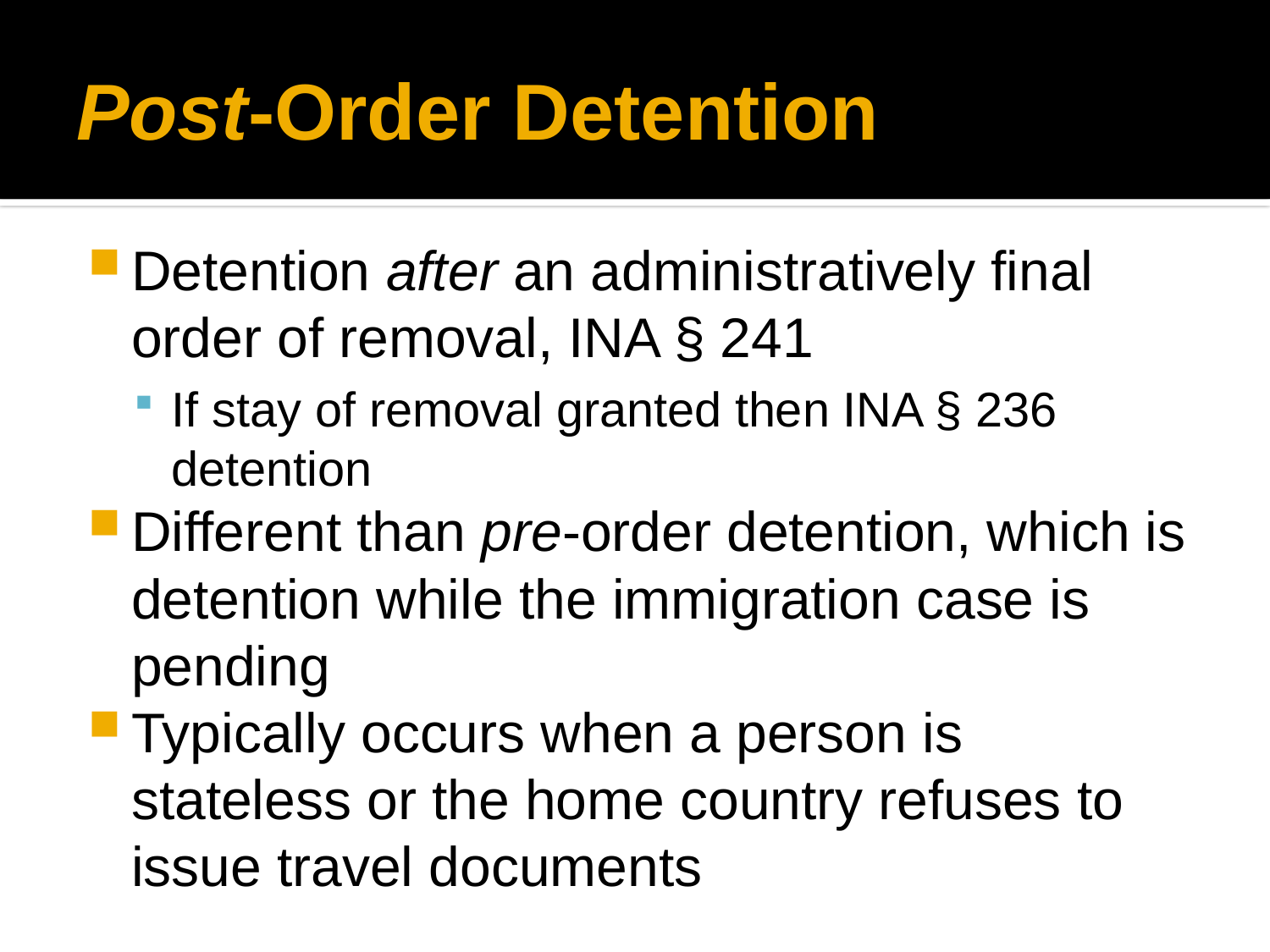

# Post-Order Detention
Detention after an administratively final order of removal, INA § 241
If stay of removal granted then INA § 236 detention
Different than pre-order detention, which is detention while the immigration case is pending
Typically occurs when a person is stateless or the home country refuses to issue travel documents